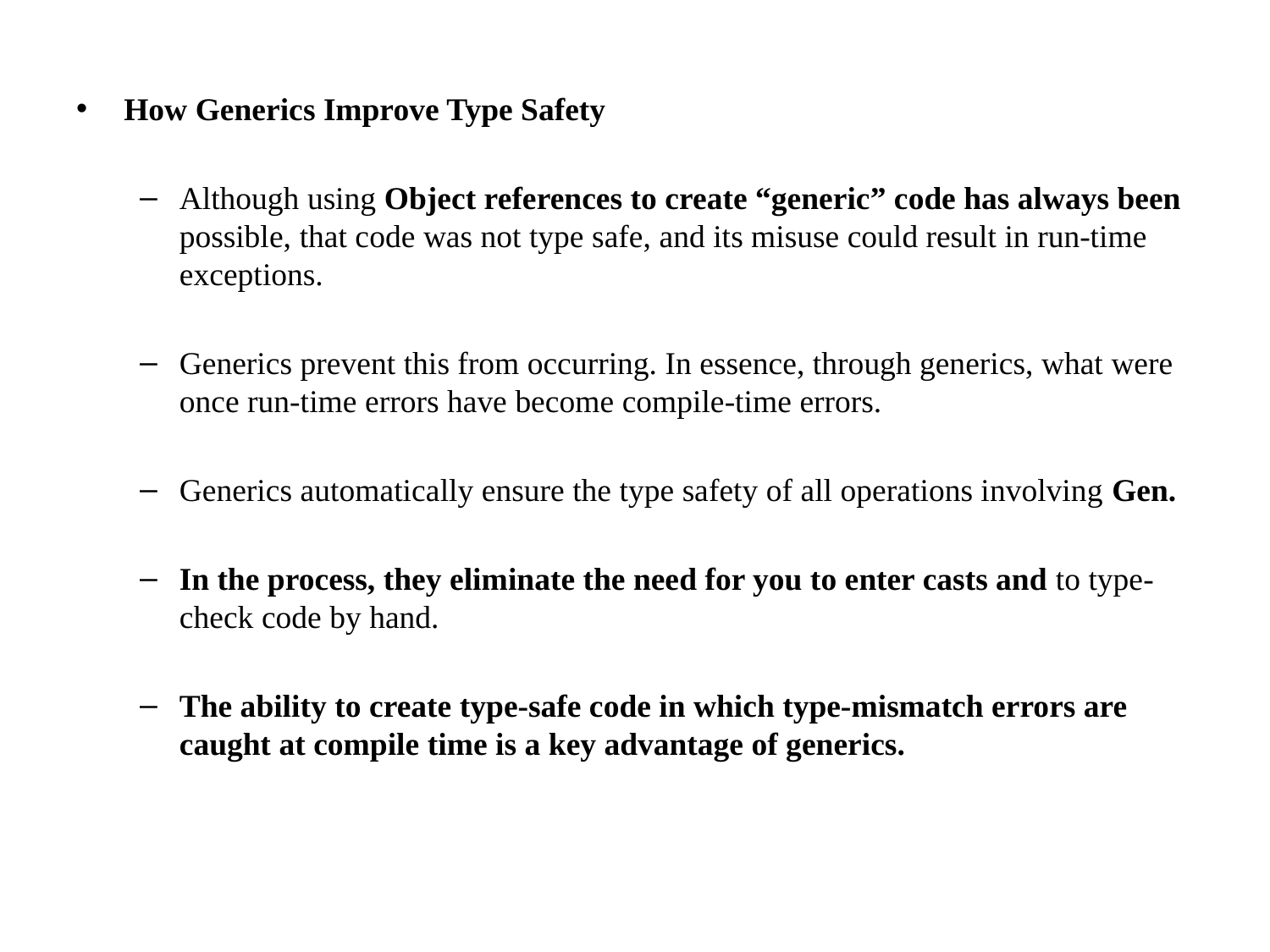

How Generics Improve Type Safety

Although using Object references to create “generic” code has always been possible, that code was not type safe, and its misuse could result in run-time exceptions.

Generics prevent this from occurring. In essence, through generics, what were once run-time errors have become compile-time errors.

Generics automatically ensure the type safety of all operations involving Gen.

In the process, they eliminate the need for you to enter casts and to type-check code by hand.

The ability to create type-safe code in which type-mismatch errors are caught at compile time is a key advantage of generics.